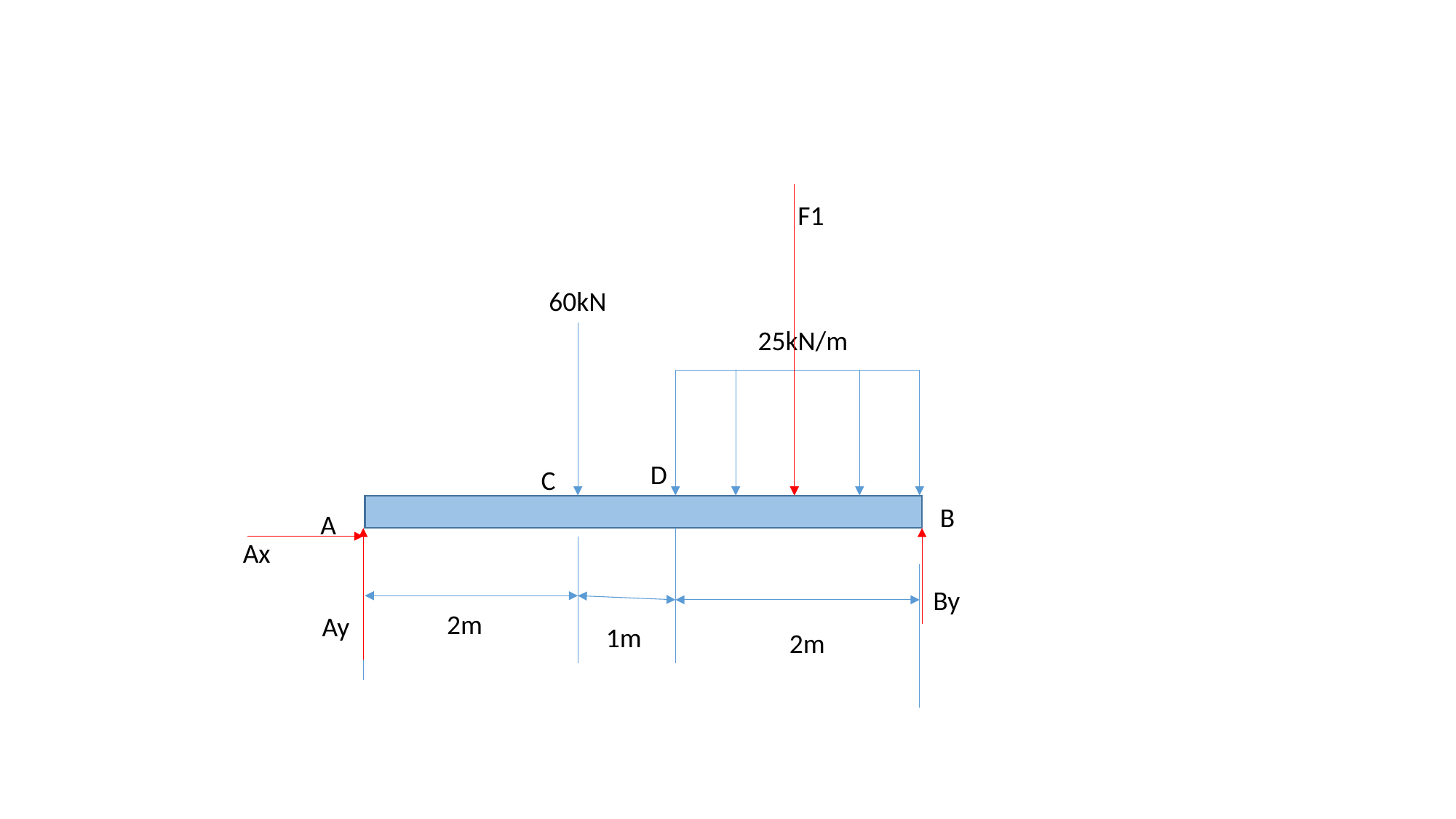

F1
60kN
25kN/m
D
C
B

A
Ax
By
2m
Ay
1m
2m